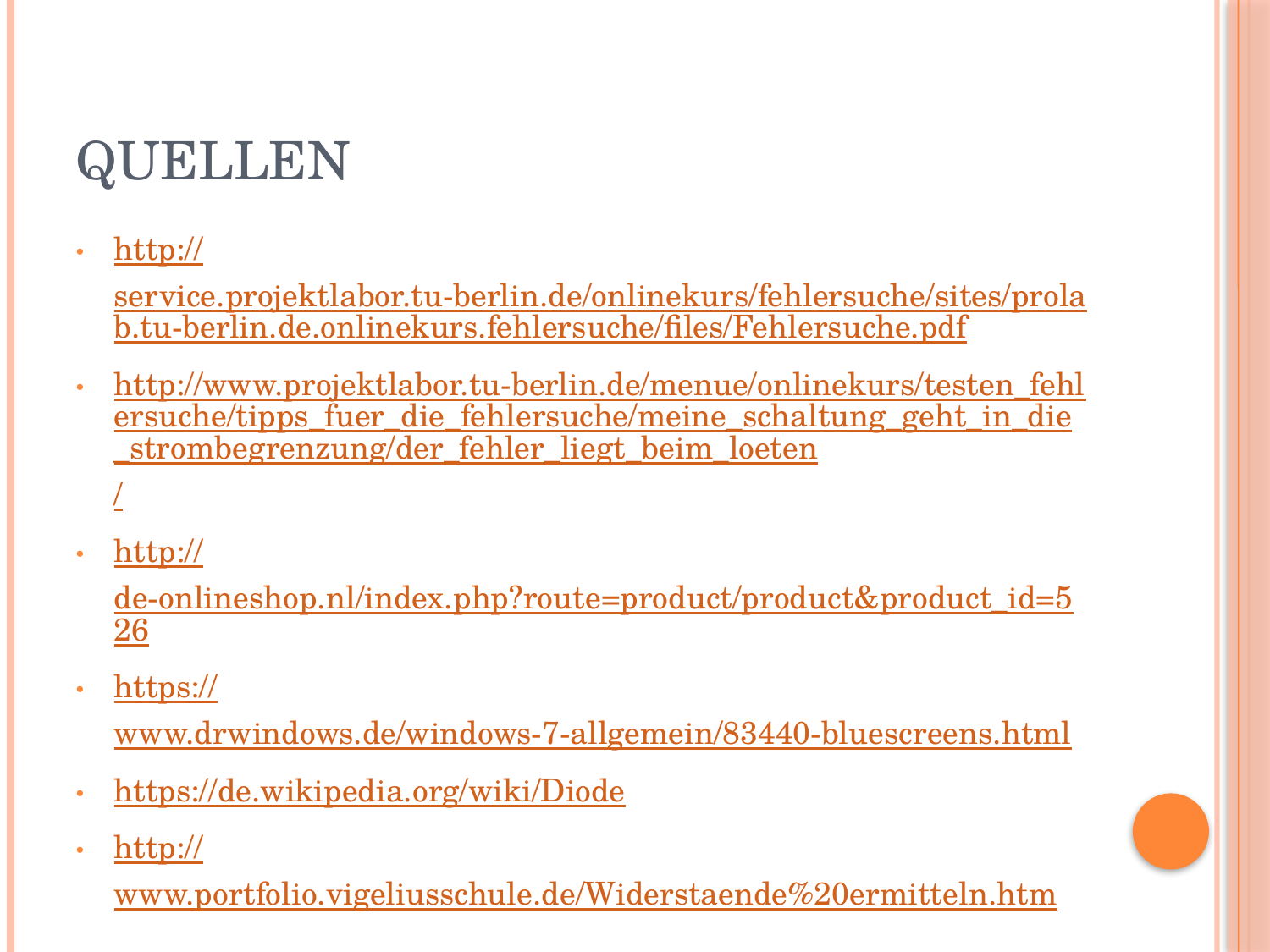

# Quellen
http://service.projektlabor.tu-berlin.de/onlinekurs/fehlersuche/sites/prolab.tu-berlin.de.onlinekurs.fehlersuche/files/Fehlersuche.pdf
http://www.projektlabor.tu-berlin.de/menue/onlinekurs/testen_fehlersuche/tipps_fuer_die_fehlersuche/meine_schaltung_geht_in_die_strombegrenzung/der_fehler_liegt_beim_loeten/
http://de-onlineshop.nl/index.php?route=product/product&product_id=526
https://www.drwindows.de/windows-7-allgemein/83440-bluescreens.html
https://de.wikipedia.org/wiki/Diode
http://www.portfolio.vigeliusschule.de/Widerstaende%20ermitteln.htm